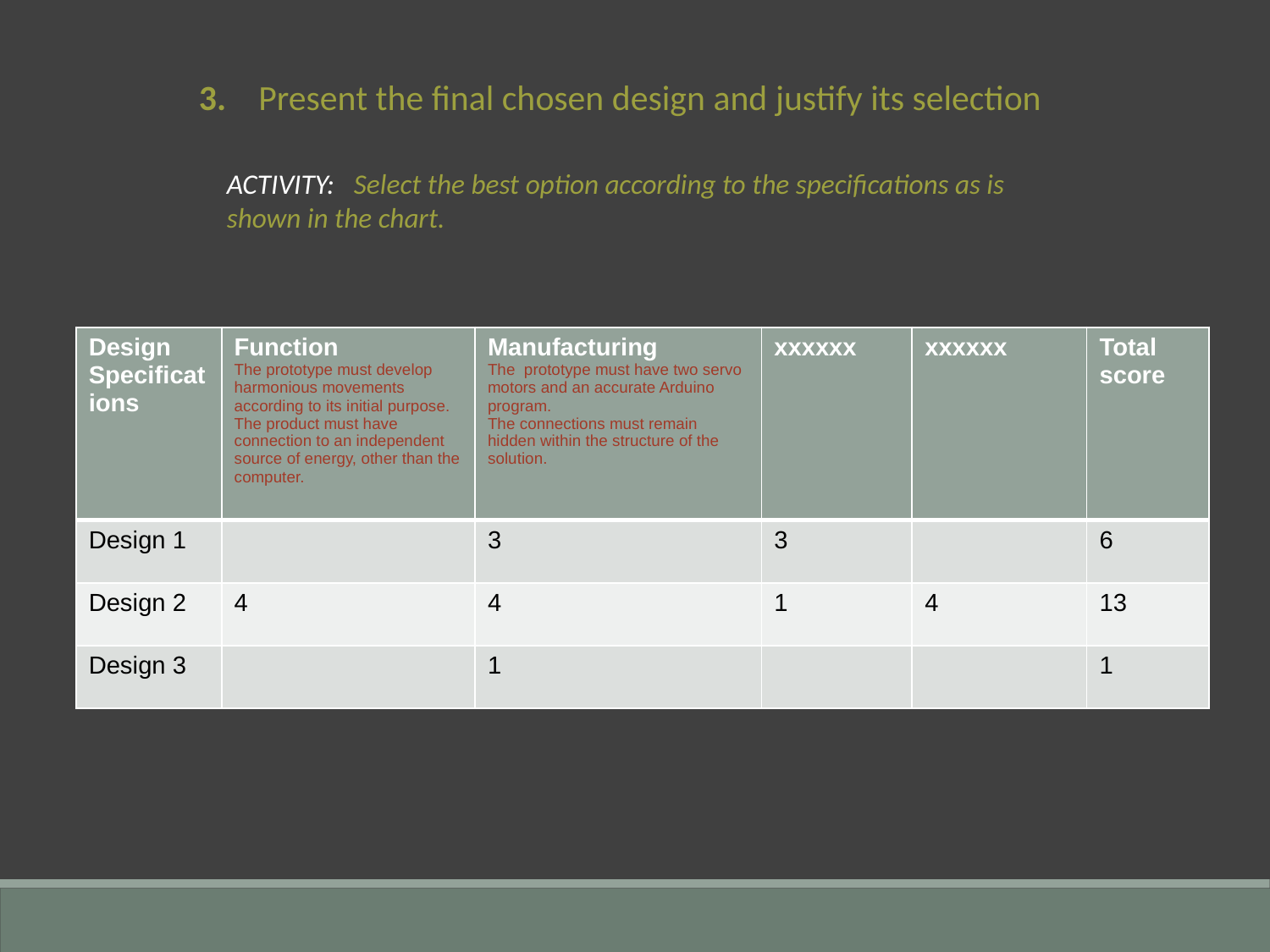

3.    Present the final chosen design and justify its selection
ACTIVITY:   Select the best option according to the specifications as is shown in the chart.
| Design Specifications | Function The prototype must develop harmonious movements according to its initial purpose. The product must have connection to an independent source of energy, other than the computer. | Manufacturing The prototype must have two servo motors and an accurate Arduino program. The connections must remain hidden within the structure of the solution. | xxxxxx | xxxxxx | Total score |
| --- | --- | --- | --- | --- | --- |
| Design 1 |  | 3 | 3 |  | 6 |
| Design 2 | 4 | 4 | 1 | 4 | 13 |
| Design 3 |  | 1 |  |  | 1 |